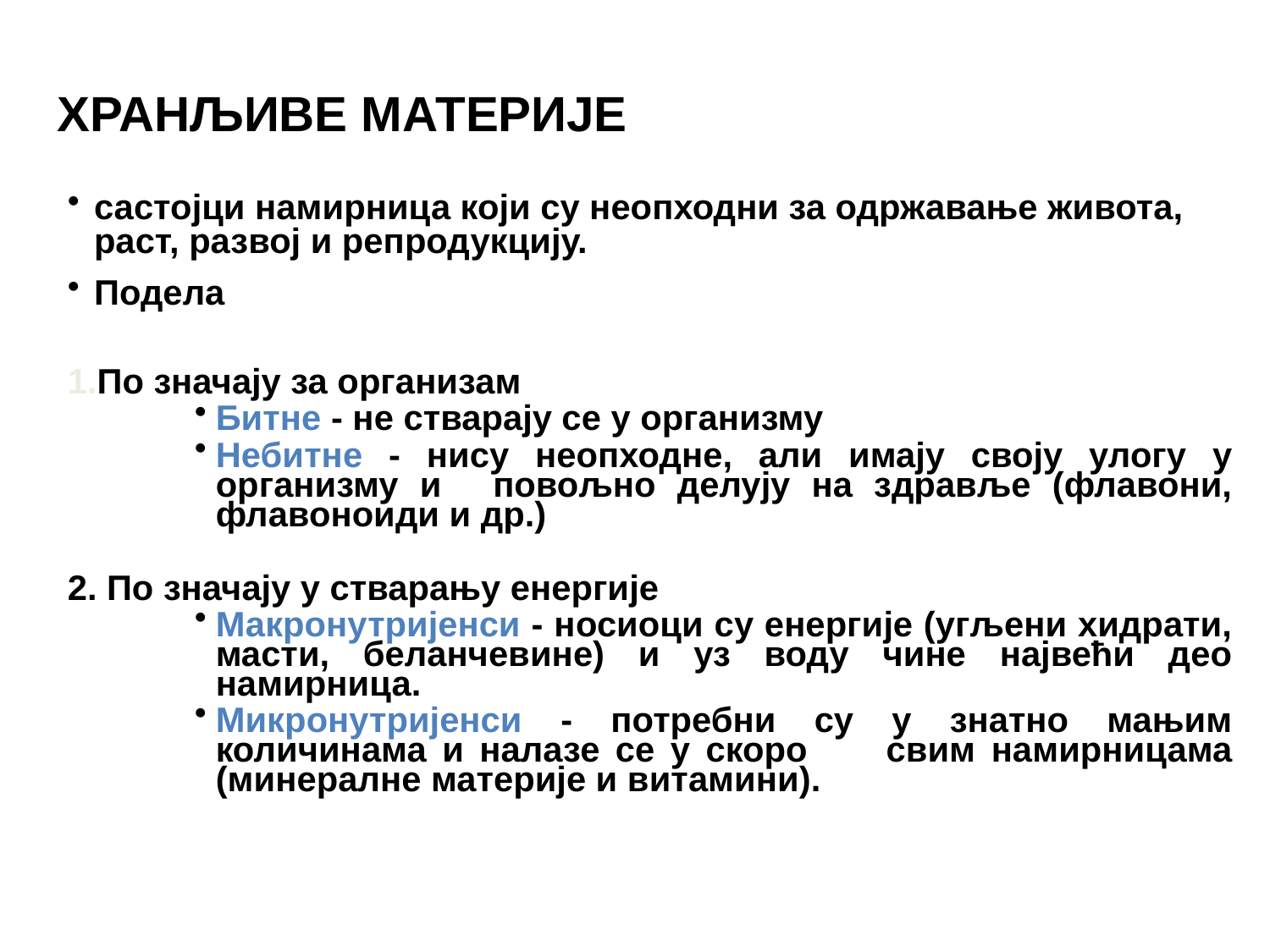

ХРАНЉИВЕ МАТЕРИЈЕ
састојци намирница који су неопходни за одржавање живота, раст, развој и репродукцију.
Подела

По значају за организам
Битне - не стварају се у организму
Небитне - нису неопходне, али имају своју улогу у организму и 	повољно делују на здравље (флавони, флавоноиди и др.)

2. По значају у стварању енергије
Макронутријенси - носиоци су енергије (угљени хидрати, масти, беланчевине) и уз воду чине највећи део намирница.
Микронутријенси - потребни су у знатно мањим количинама и налазе се у скоро 	свим намирницама (минералне материје и витамини).